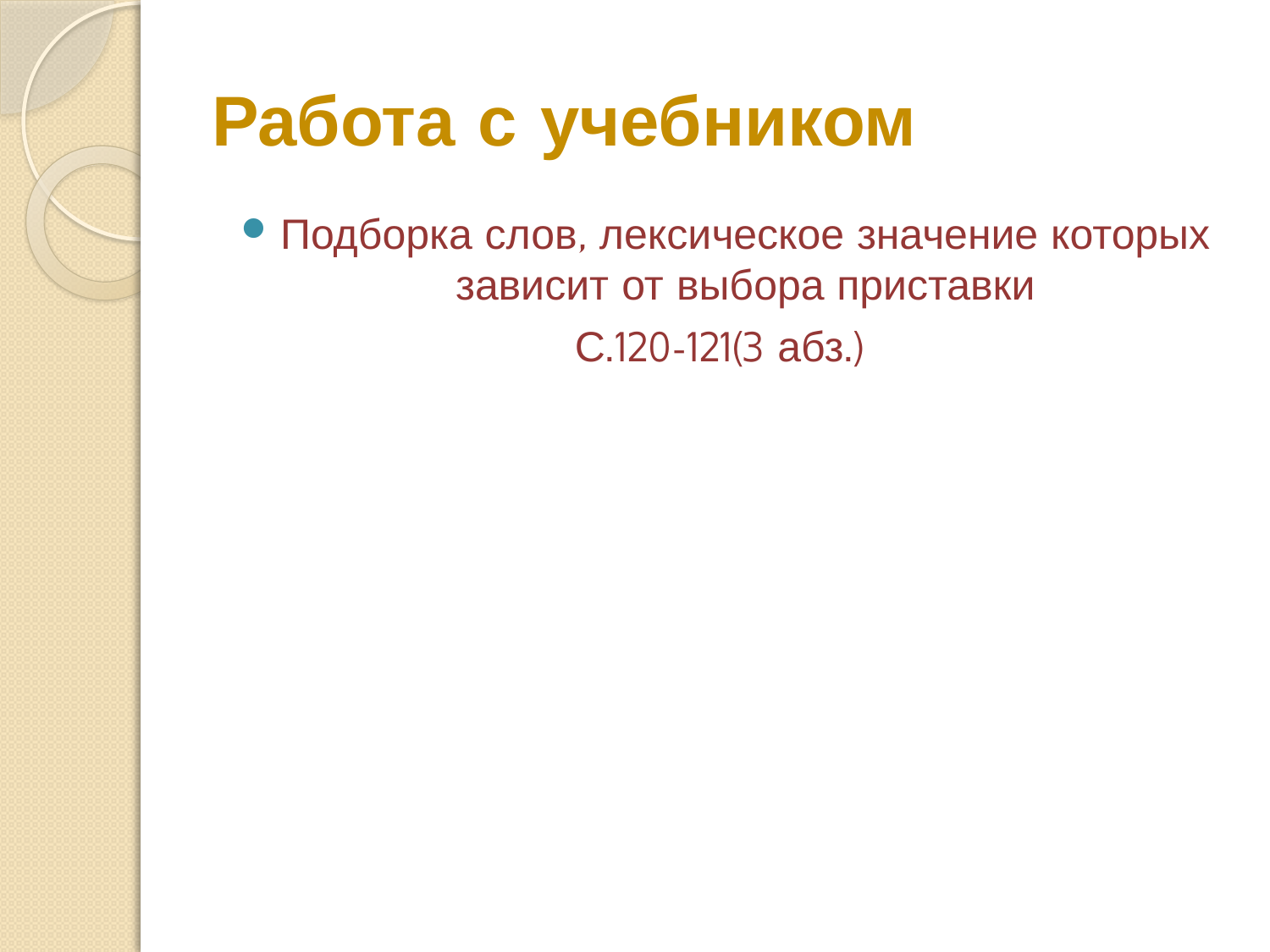

# Работа с учебником
Подборка слов, лексическое значение которых зависит от выбора приставки
С.120-121(3 абз.)